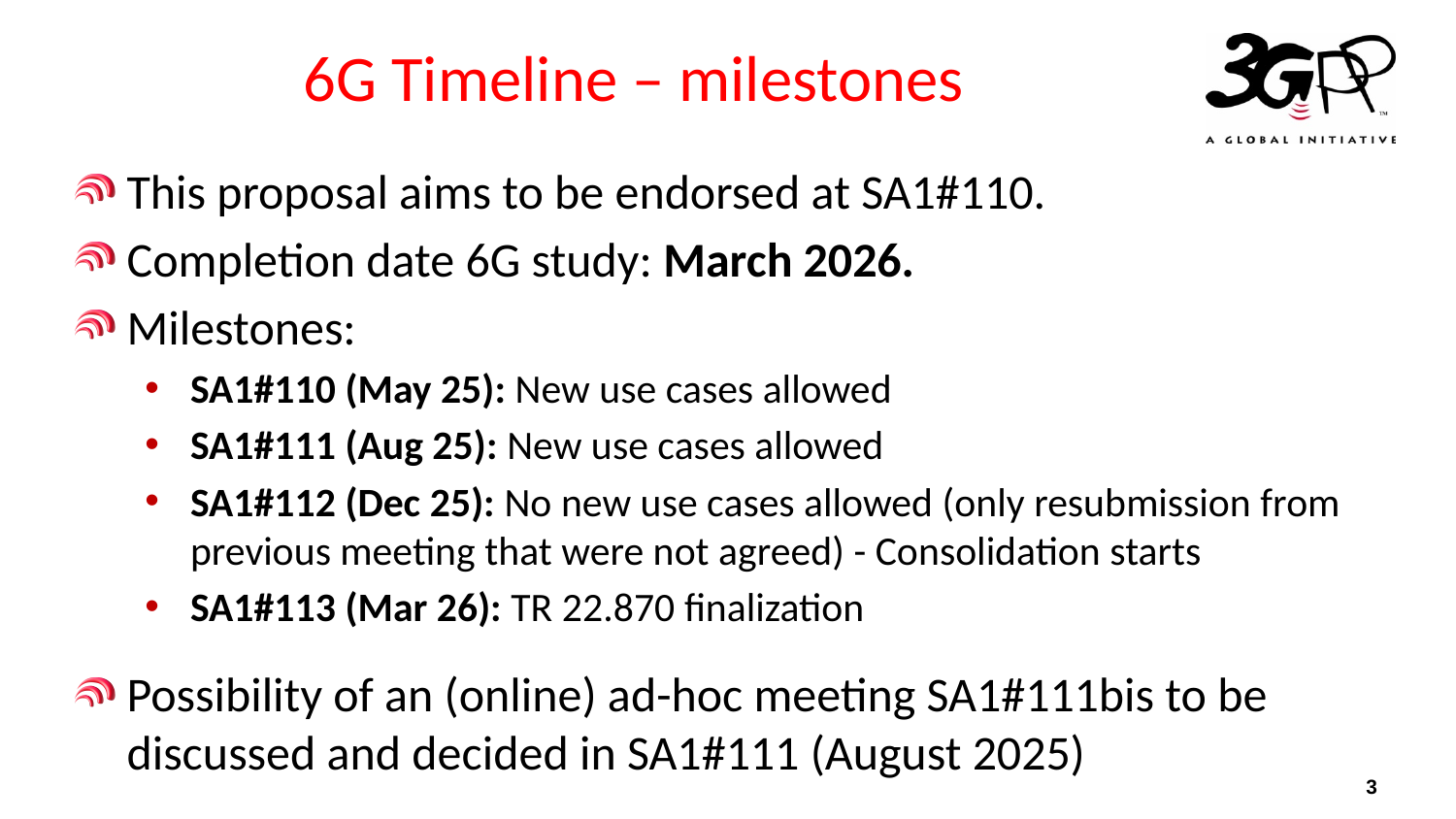

# 6G Timeline – milestones
This proposal aims to be endorsed at SA1#110.
Completion date 6G study: March 2026.
Milestones:
SA1#110 (May 25): New use cases allowed
SA1#111 (Aug 25): New use cases allowed
SA1#112 (Dec 25): No new use cases allowed (only resubmission from previous meeting that were not agreed) - Consolidation starts
SA1#113 (Mar 26): TR 22.870 finalization
Possibility of an (online) ad-hoc meeting SA1#111bis to be discussed and decided in SA1#111 (August 2025)